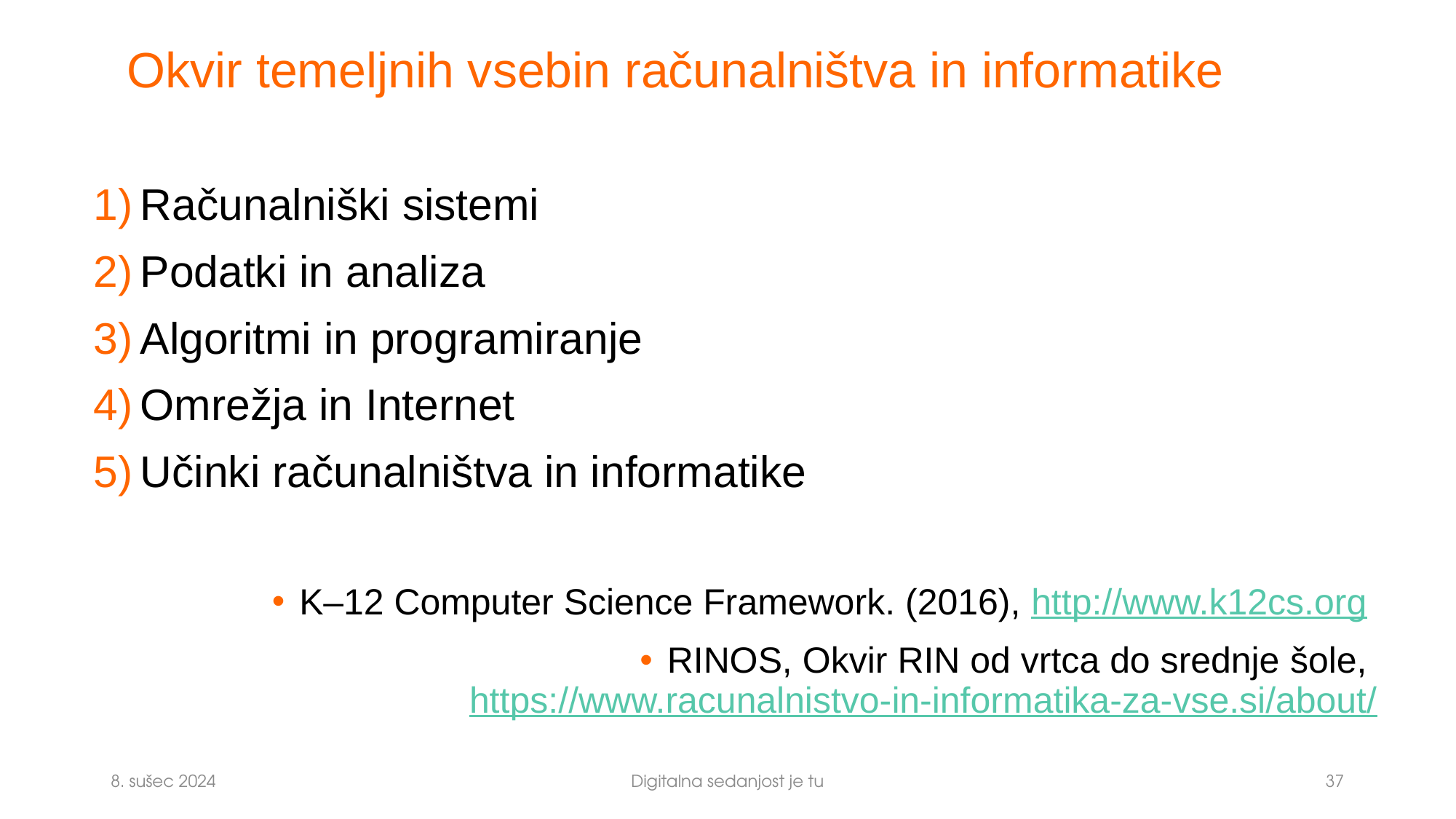

# Okvir temeljnih vsebin računalništva in informatike
Računalniški sistemi
Podatki in analiza
Algoritmi in programiranje
Omrežja in Internet
Učinki računalništva in informatike

K–12 Computer Science Framework. (2016), http://www.k12cs.org
RINOS, Okvir RIN od vrtca do srednje šole, https://www.racunalnistvo-in-informatika-za-vse.si/about/

8. sušec 2024
Digitalna sedanjost je tu
37